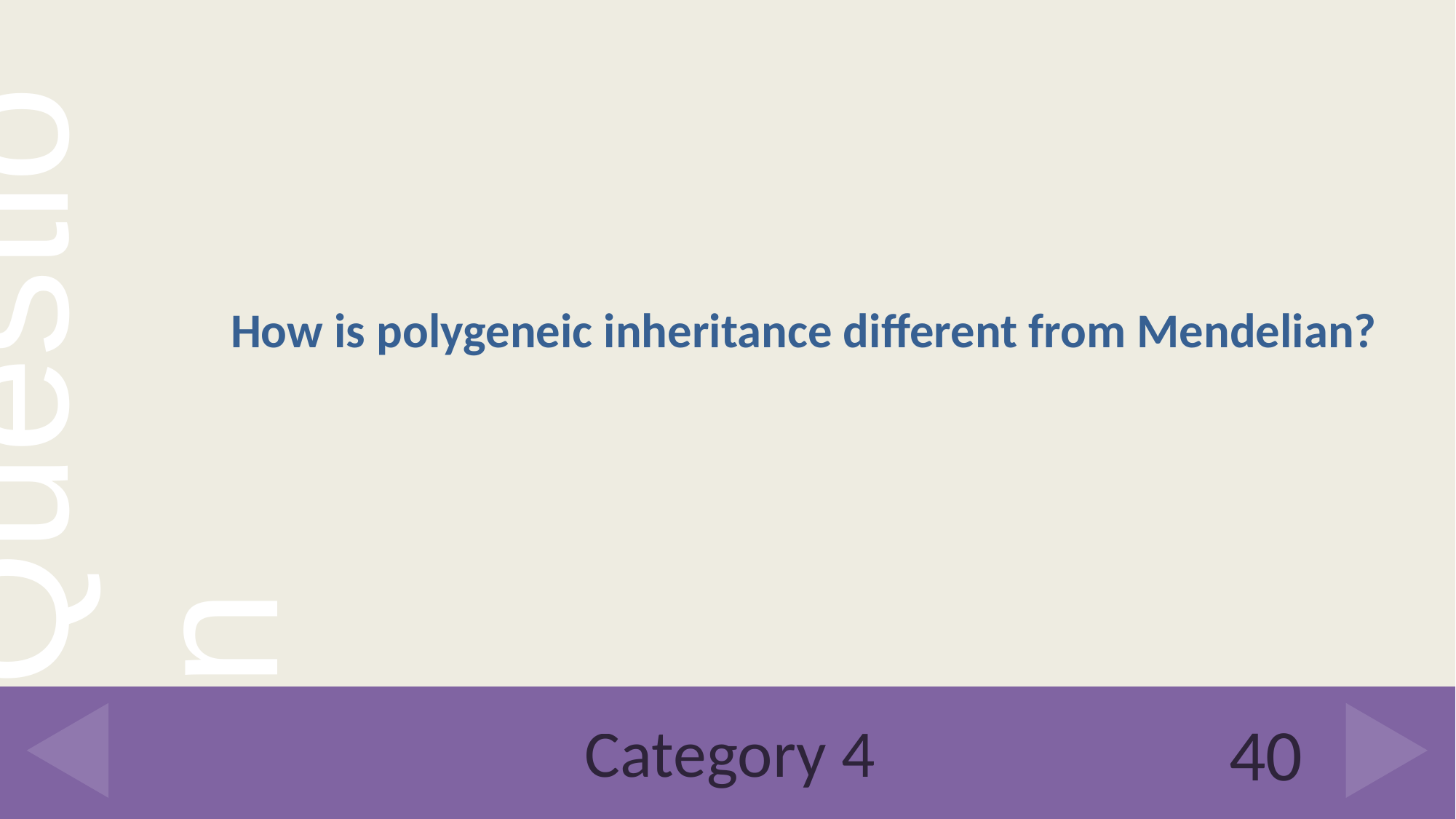

How is polygeneic inheritance different from Mendelian?

# Category 4
40